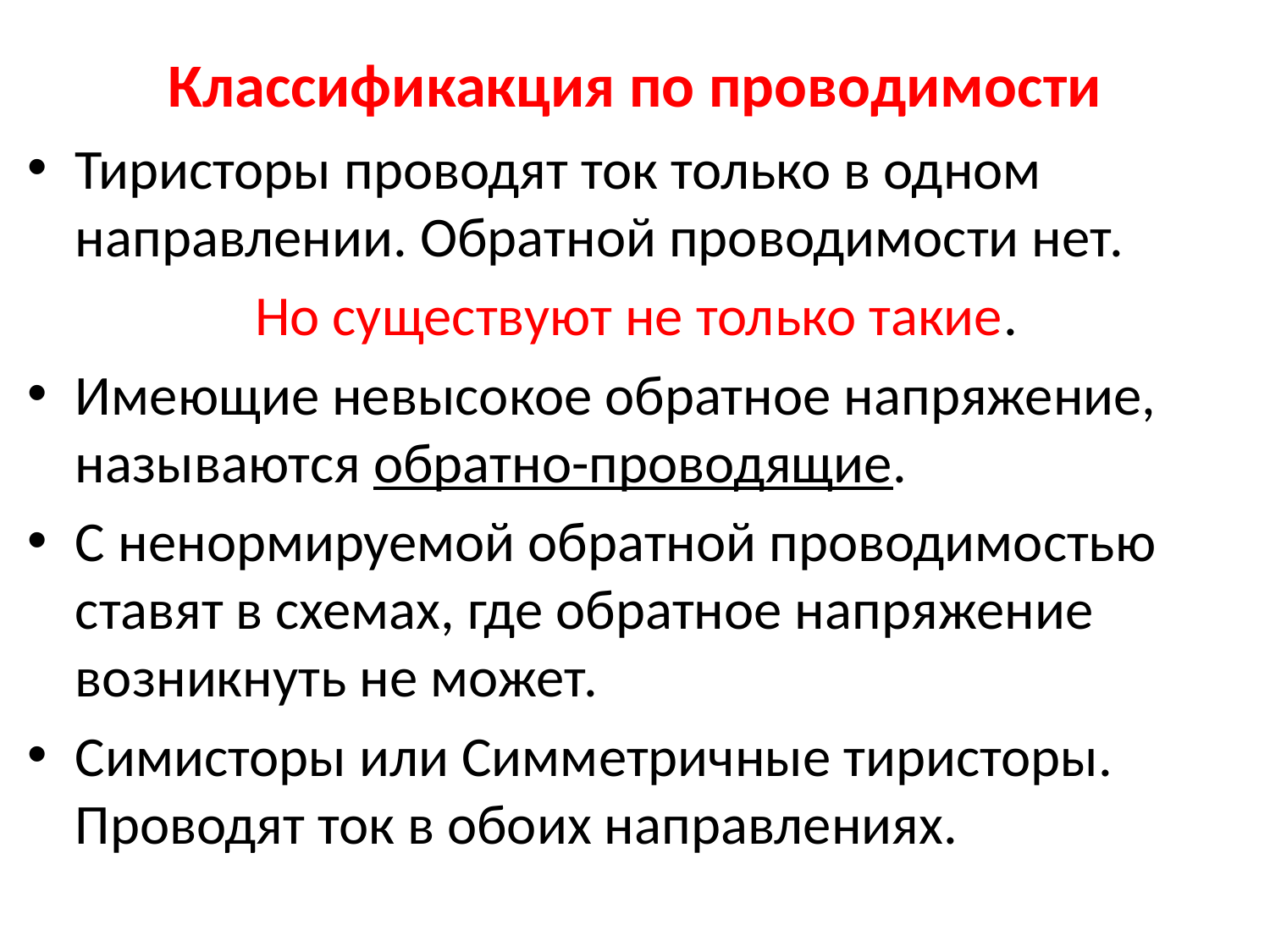

# Классификакция по проводимости
Тиристоры проводят ток только в одном направлении. Обратной проводимости нет.
Но существуют не только такие.
Имеющие невысокое обратное напряжение, называются обратно-проводящие.
С ненормируемой обратной проводимостью ставят в схемах, где обратное напряжение возникнуть не может.
Симисторы или Симметричные тиристоры. Проводят ток в обоих направлениях.